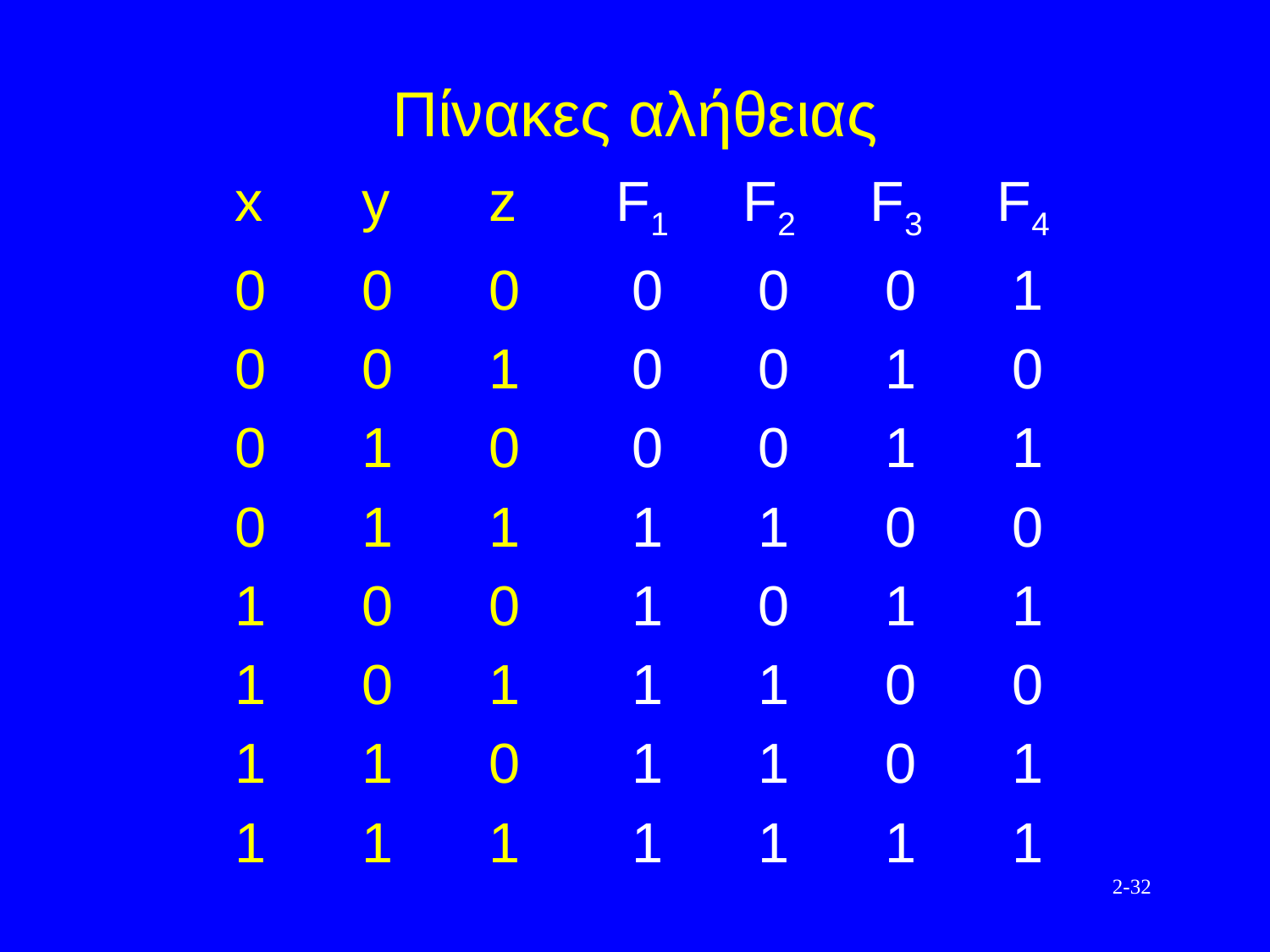

# Πίνακες αλήθειας
	x	y	z	F1	F2	F3	F4
	0	0	0	 0	 0	 0	 1
	0	0	1	 0	 0	 1	 0
	0	1	0	 0	 0	 1	 1
	0	1	1	 1	 1	 0	 0
	1	0	0	 1	 0	 1	 1
	1	0	1	 1	 1	 0	 0
	1	1	0	 1	 1	 0	 1
	1	1	1	 1	 1	 1	 1